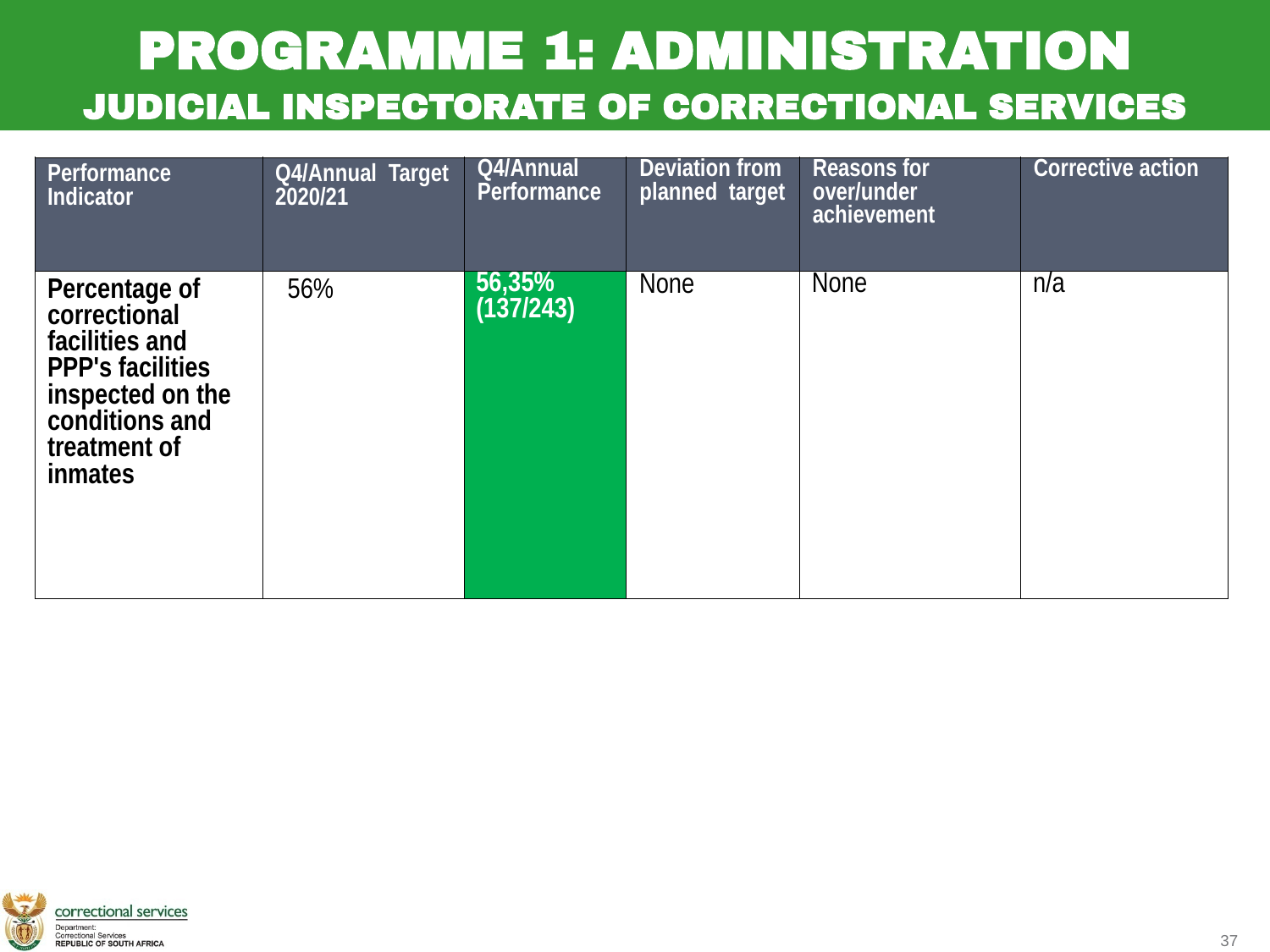

PROGRAMME 1: ADMINISTRATION
JUDICIAL INSPECTORATE OF CORRECTIONAL SERVICES
| Performance Indicator | Q4/Annual Target 2020/21 | Q4/Annual Performance | Deviation from planned target | Reasons for over/under achievement | Corrective action |
| --- | --- | --- | --- | --- | --- |
| Percentage of correctional facilities and PPP's facilities inspected on the conditions and treatment of inmates | 56% | 56,35% (137/243) | None | None | n/a |